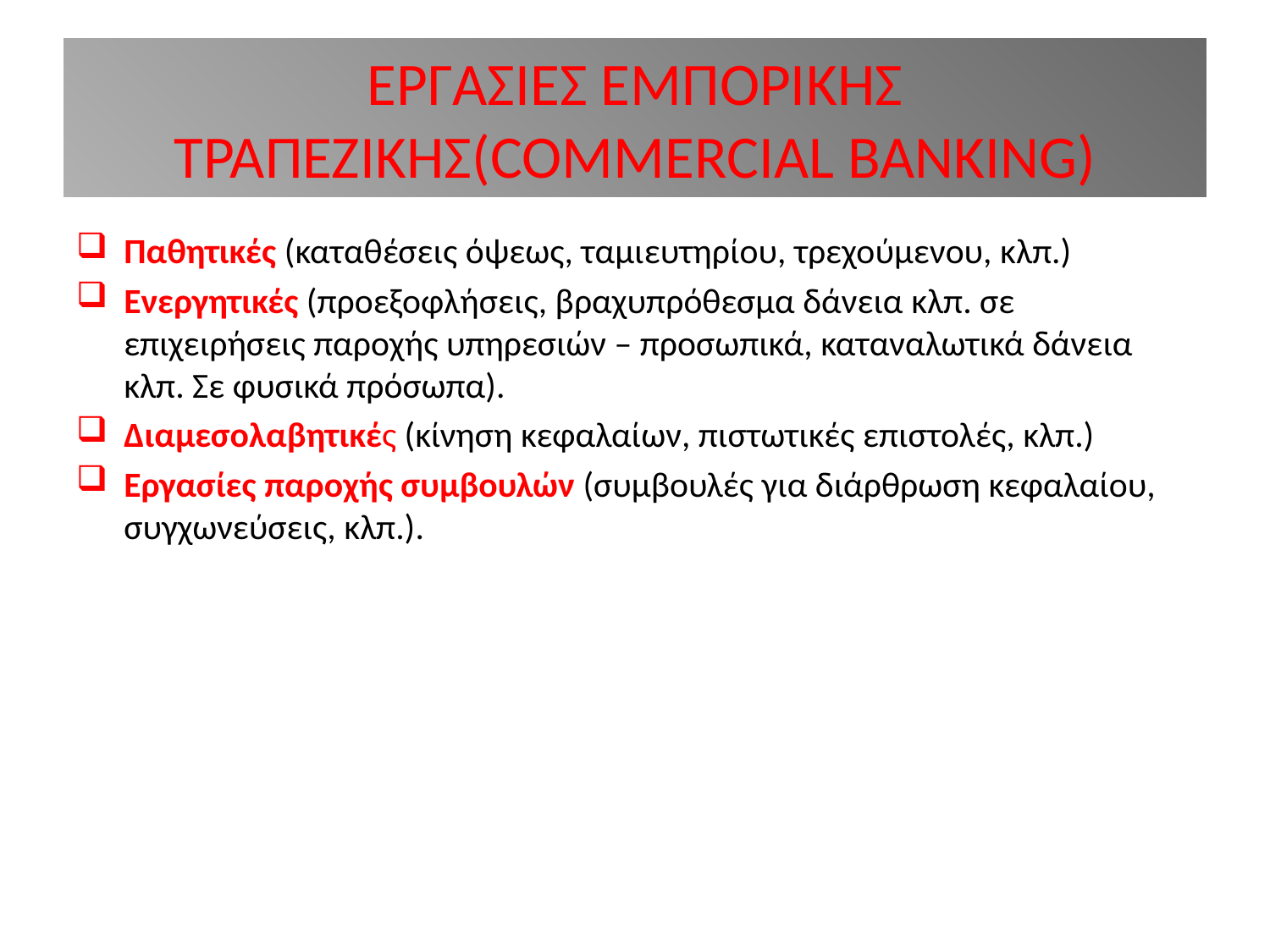

# ΕΡΓΑΣΙΕΣ ΕΜΠΟΡΙΚΗΣ ΤΡΑΠΕΖΙΚΗΣ(COMMERCIAL BANKING)
Παθητικές (καταθέσεις όψεως, ταμιευτηρίου, τρεχούμενου, κλπ.)
Ενεργητικές (προεξοφλήσεις, βραχυπρόθεσμα δάνεια κλπ. σε επιχειρήσεις παροχής υπηρεσιών – προσωπικά, καταναλωτικά δάνεια κλπ. Σε φυσικά πρόσωπα).
Διαμεσολαβητικές (κίνηση κεφαλαίων, πιστωτικές επιστολές, κλπ.)
Εργασίες παροχής συμβουλών (συμβουλές για διάρθρωση κεφαλαίου, συγχωνεύσεις, κλπ.).